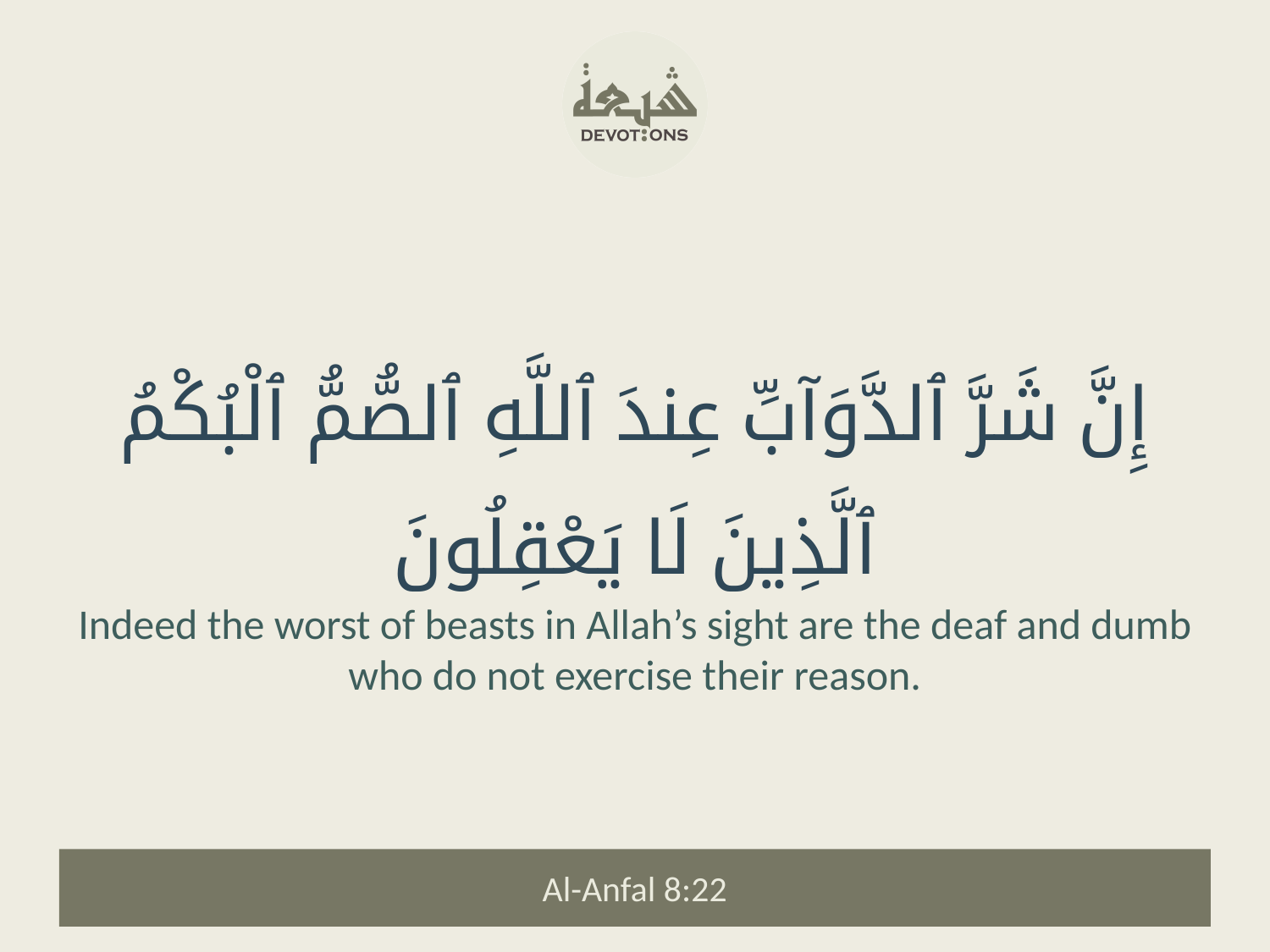

إِنَّ شَرَّ ٱلدَّوَآبِّ عِندَ ٱللَّهِ ٱلصُّمُّ ٱلْبُكْمُ ٱلَّذِينَ لَا يَعْقِلُونَ
Indeed the worst of beasts in Allah’s sight are the deaf and dumb who do not exercise their reason.
Al-Anfal 8:22